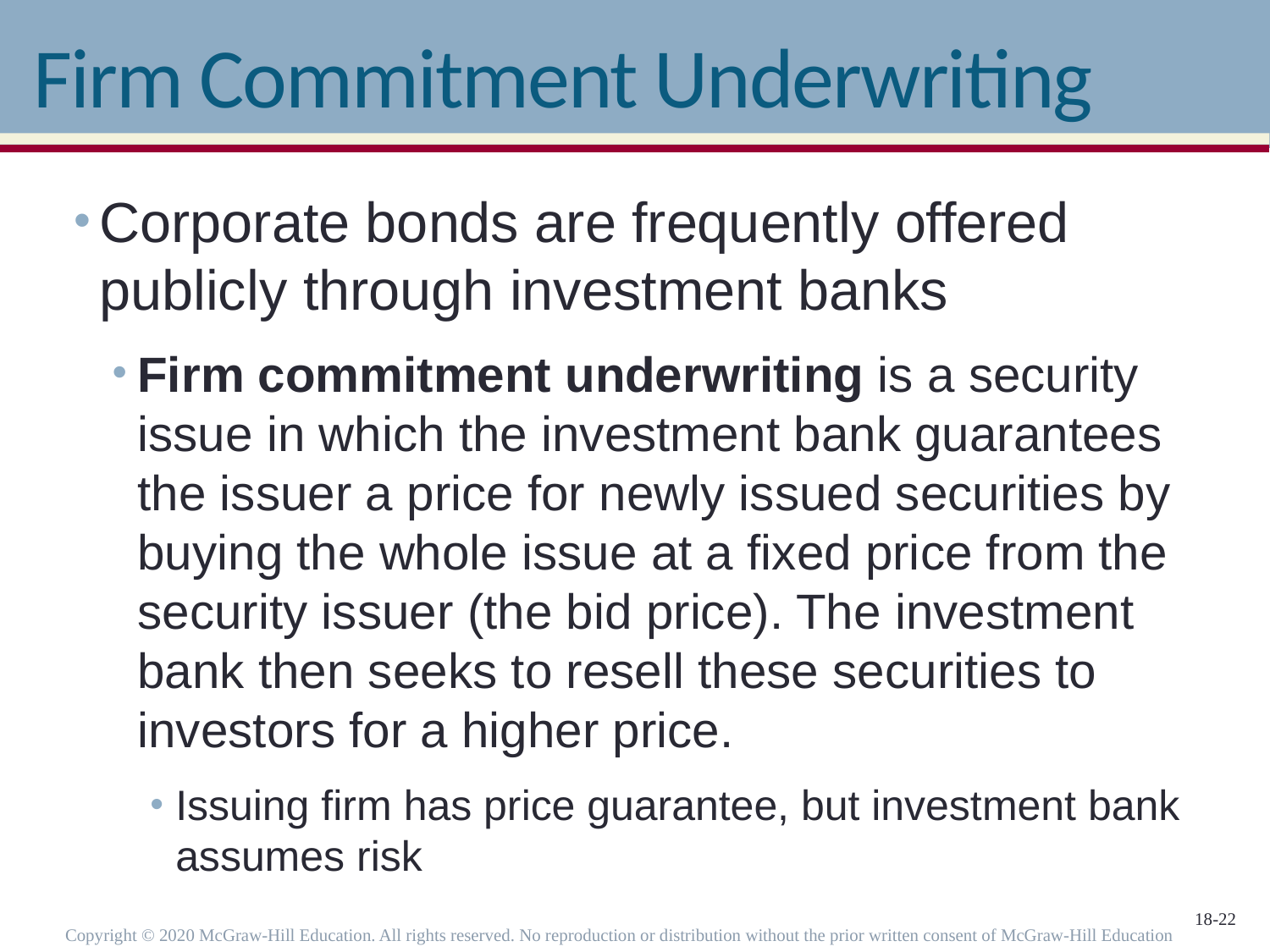

# Firm Commitment Underwriting
Corporate bonds are frequently offered publicly through investment banks
Firm commitment underwriting is a security issue in which the investment bank guarantees the issuer a price for newly issued securities by buying the whole issue at a fixed price from the security issuer (the bid price). The investment bank then seeks to resell these securities to investors for a higher price.
Issuing firm has price guarantee, but investment bank assumes risk
Copyright © 2020 McGraw-Hill Education. All rights reserved. No reproduction or distribution without the prior written consent of McGraw-Hill Education